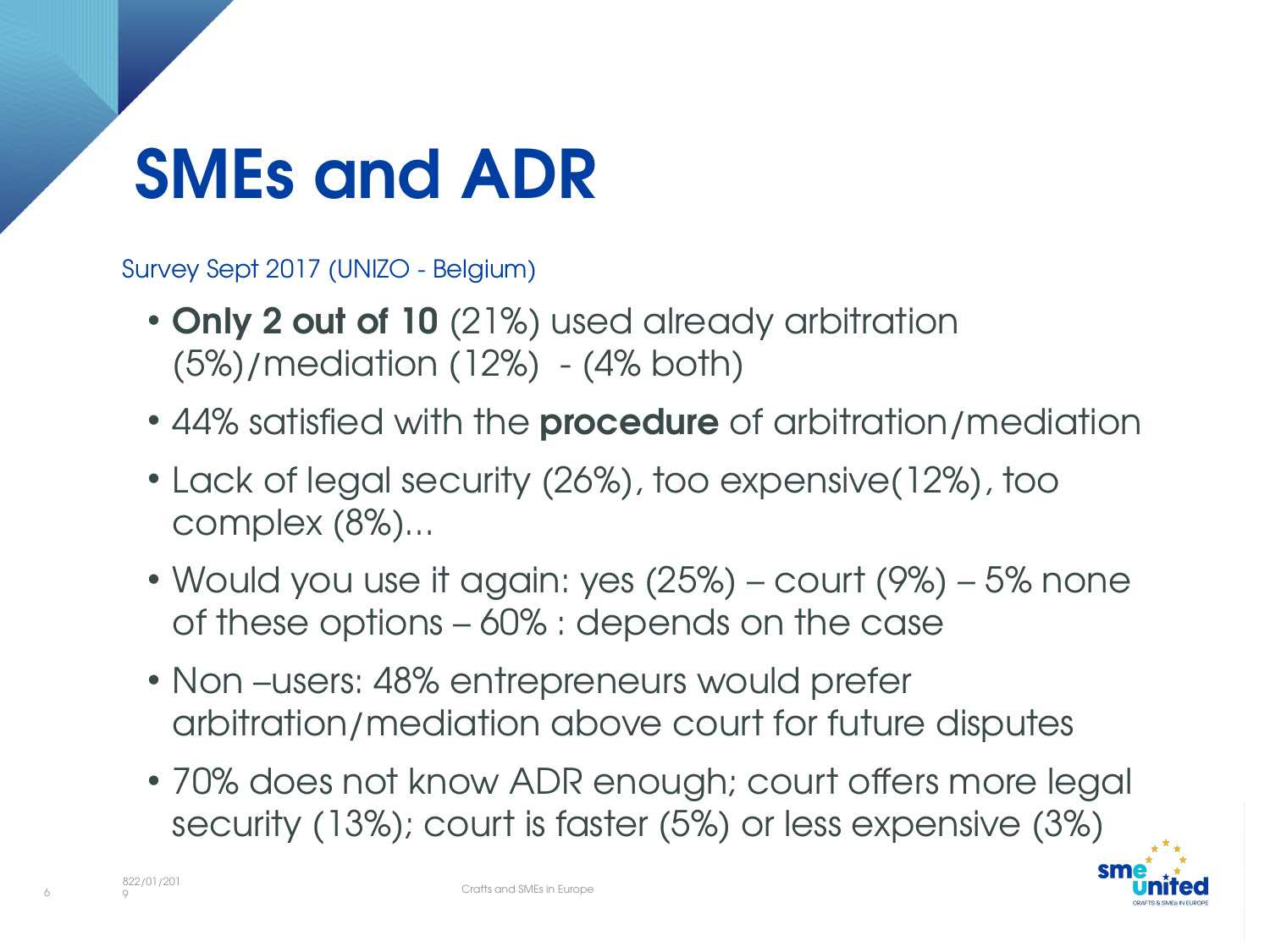

SMEs and ADR
Survey Sept 2017 (UNIZO - Belgium)
Only 2 out of 10 (21%) used already arbitration (5%)/mediation (12%)  - (4% both)
44% satisfied with the procedure of arbitration/mediation
Lack of legal security (26%), too expensive(12%), too complex (8%)…
Would you use it again: yes (25%) – court (9%) – 5% none of these options – 60% : depends on the case
Non –users: 48% entrepreneurs would prefer arbitration/mediation above court for future disputes
70% does not know ADR enough; court offers more legal security (13%); court is faster (5%) or less expensive (3%)

Crafts and SMEs in Europe
6
822/01/2019